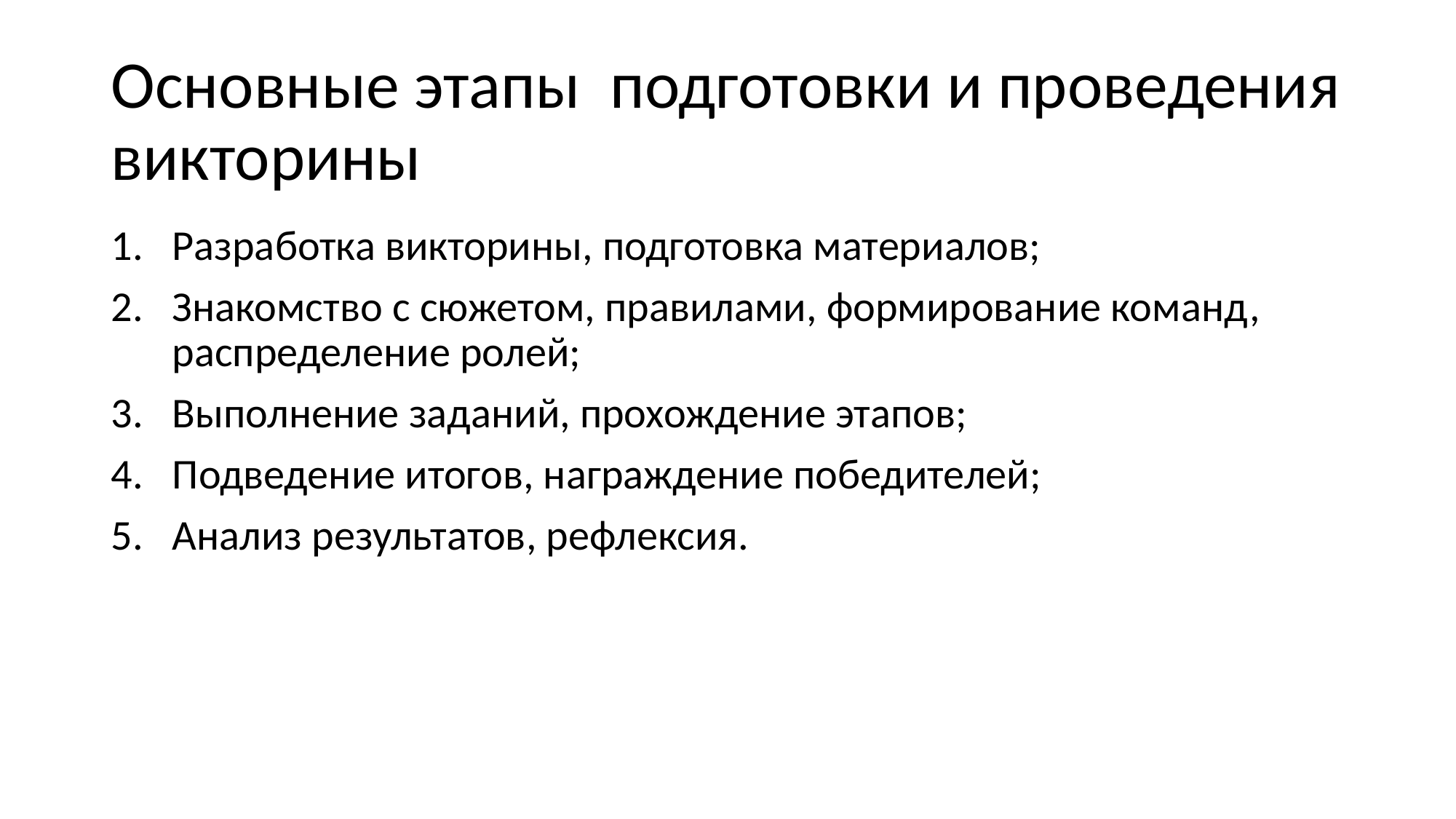

# Основные этапы  подготовки и проведения викторины
Разработка викторины, подготовка материалов;
Знакомство с сюжетом, правилами, формирование команд, распределение ролей;
Выполнение заданий, прохождение этапов;
Подведение итогов, награждение победителей;
Анализ результатов, рефлексия.